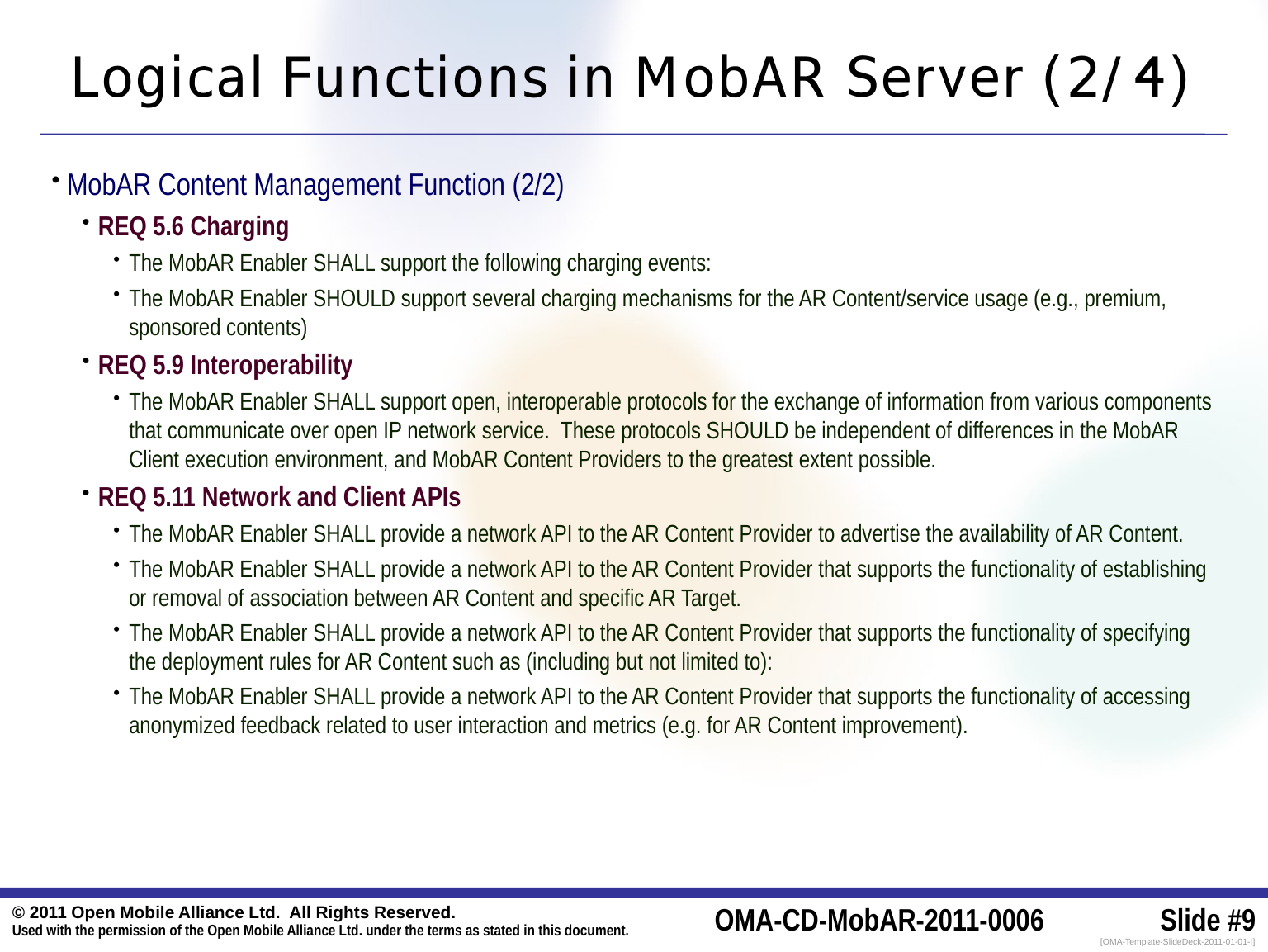

# Logical Functions in MobAR Server (2/4)
MobAR Content Management Function (2/2)
REQ 5.6 Charging
The MobAR Enabler SHALL support the following charging events:
The MobAR Enabler SHOULD support several charging mechanisms for the AR Content/service usage (e.g., premium, sponsored contents)
REQ 5.9 Interoperability
The MobAR Enabler SHALL support open, interoperable protocols for the exchange of information from various components that communicate over open IP network service.  These protocols SHOULD be independent of differences in the MobAR Client execution environment, and MobAR Content Providers to the greatest extent possible.
REQ 5.11 Network and Client APIs
The MobAR Enabler SHALL provide a network API to the AR Content Provider to advertise the availability of AR Content.
The MobAR Enabler SHALL provide a network API to the AR Content Provider that supports the functionality of establishing or removal of association between AR Content and specific AR Target.
The MobAR Enabler SHALL provide a network API to the AR Content Provider that supports the functionality of specifying the deployment rules for AR Content such as (including but not limited to):
The MobAR Enabler SHALL provide a network API to the AR Content Provider that supports the functionality of accessing anonymized feedback related to user interaction and metrics (e.g. for AR Content improvement).